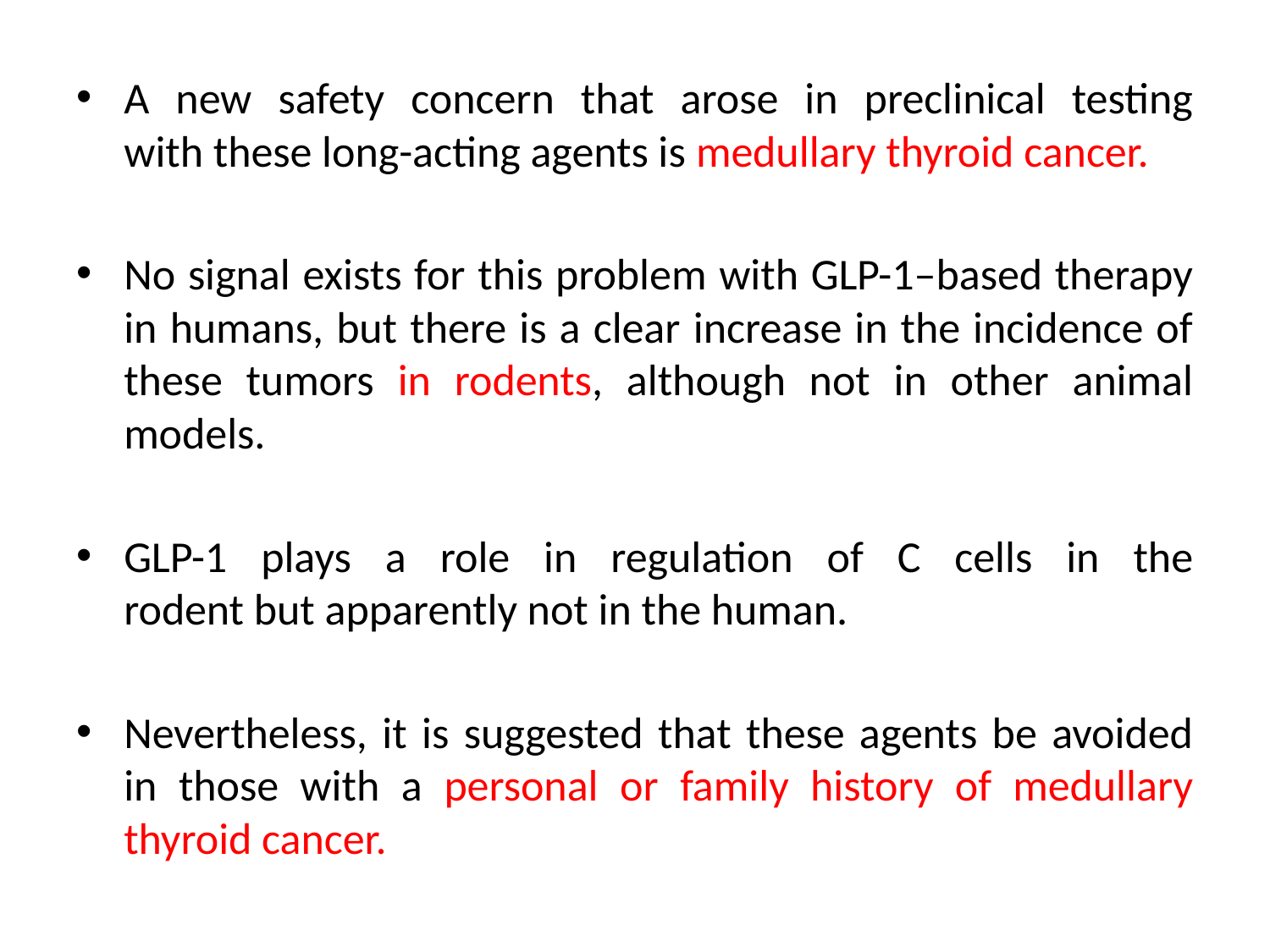

A new safety concern that arose in preclinical testing
with these long-acting agents is medullary thyroid cancer.

No signal exists for this problem with GLP-1–based therapy in humans, but there is a clear increase in the incidence of these tumors in rodents, although not in other animal models.

GLP-1 plays a role in regulation of C cells in the
rodent but apparently not in the human.

Nevertheless, it is suggested that these agents be avoided in those with a personal or family history of medullary thyroid cancer.